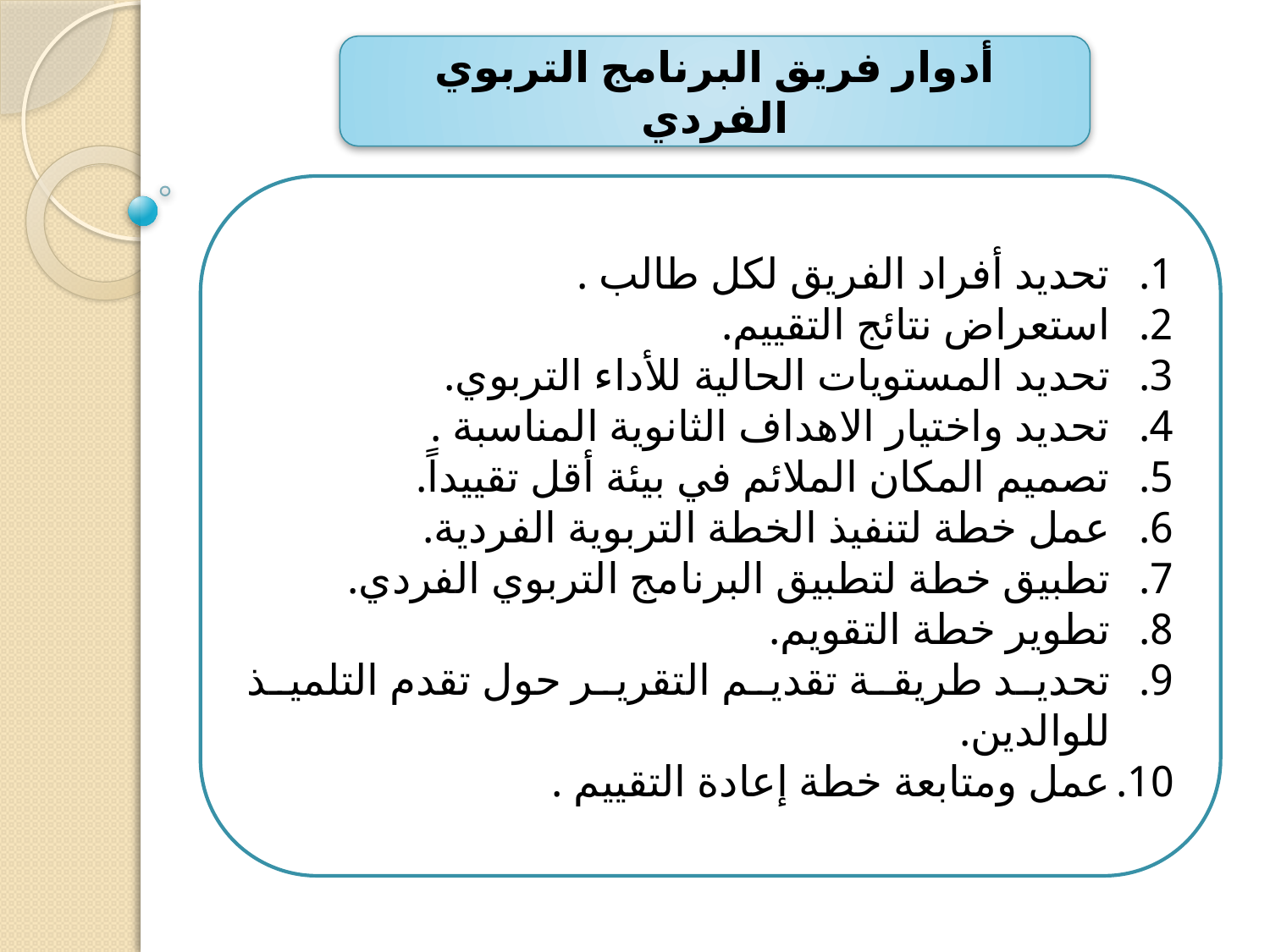

أدوار فريق البرنامج التربوي الفردي
تحديد أفراد الفريق لكل طالب .
استعراض نتائج التقييم.
تحديد المستويات الحالية للأداء التربوي.
تحديد واختيار الاهداف الثانوية المناسبة .
تصميم المكان الملائم في بيئة أقل تقييداً.
عمل خطة لتنفيذ الخطة التربوية الفردية.
تطبيق خطة لتطبيق البرنامج التربوي الفردي.
تطوير خطة التقويم.
تحديد طريقة تقديم التقرير حول تقدم التلميذ للوالدين.
عمل ومتابعة خطة إعادة التقييم .